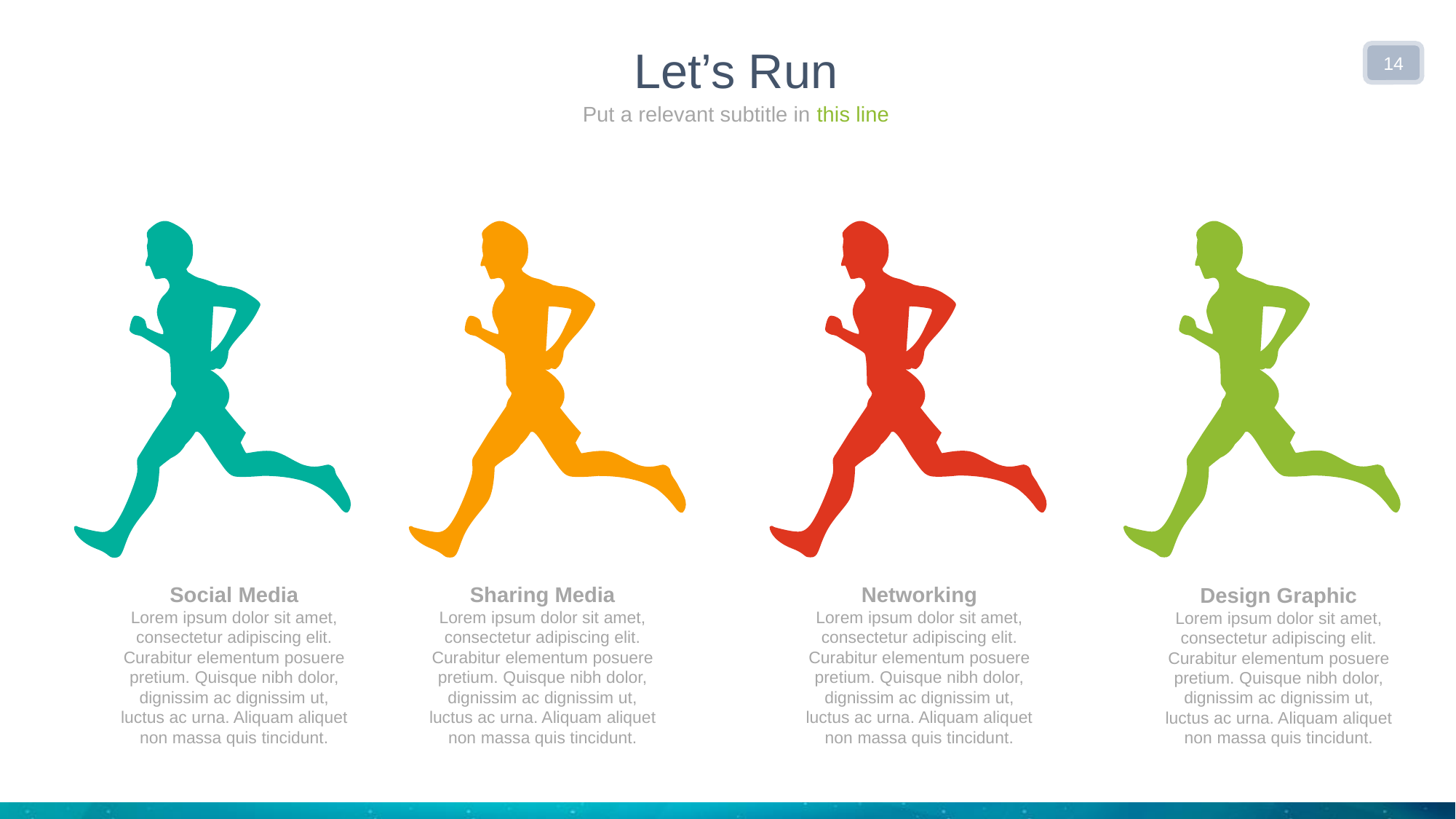

Let’s Run
14
Put a relevant subtitle in this line

Networking
Lorem ipsum dolor sit amet, consectetur adipiscing elit. Curabitur elementum posuere pretium. Quisque nibh dolor, dignissim ac dignissim ut, luctus ac urna. Aliquam aliquet non massa quis tincidunt.
Social Media
Lorem ipsum dolor sit amet, consectetur adipiscing elit. Curabitur elementum posuere pretium. Quisque nibh dolor, dignissim ac dignissim ut, luctus ac urna. Aliquam aliquet non massa quis tincidunt.
Sharing Media
Lorem ipsum dolor sit amet, consectetur adipiscing elit. Curabitur elementum posuere pretium. Quisque nibh dolor, dignissim ac dignissim ut, luctus ac urna. Aliquam aliquet non massa quis tincidunt.
Design Graphic
Lorem ipsum dolor sit amet, consectetur adipiscing elit. Curabitur elementum posuere pretium. Quisque nibh dolor, dignissim ac dignissim ut, luctus ac urna. Aliquam aliquet non massa quis tincidunt.